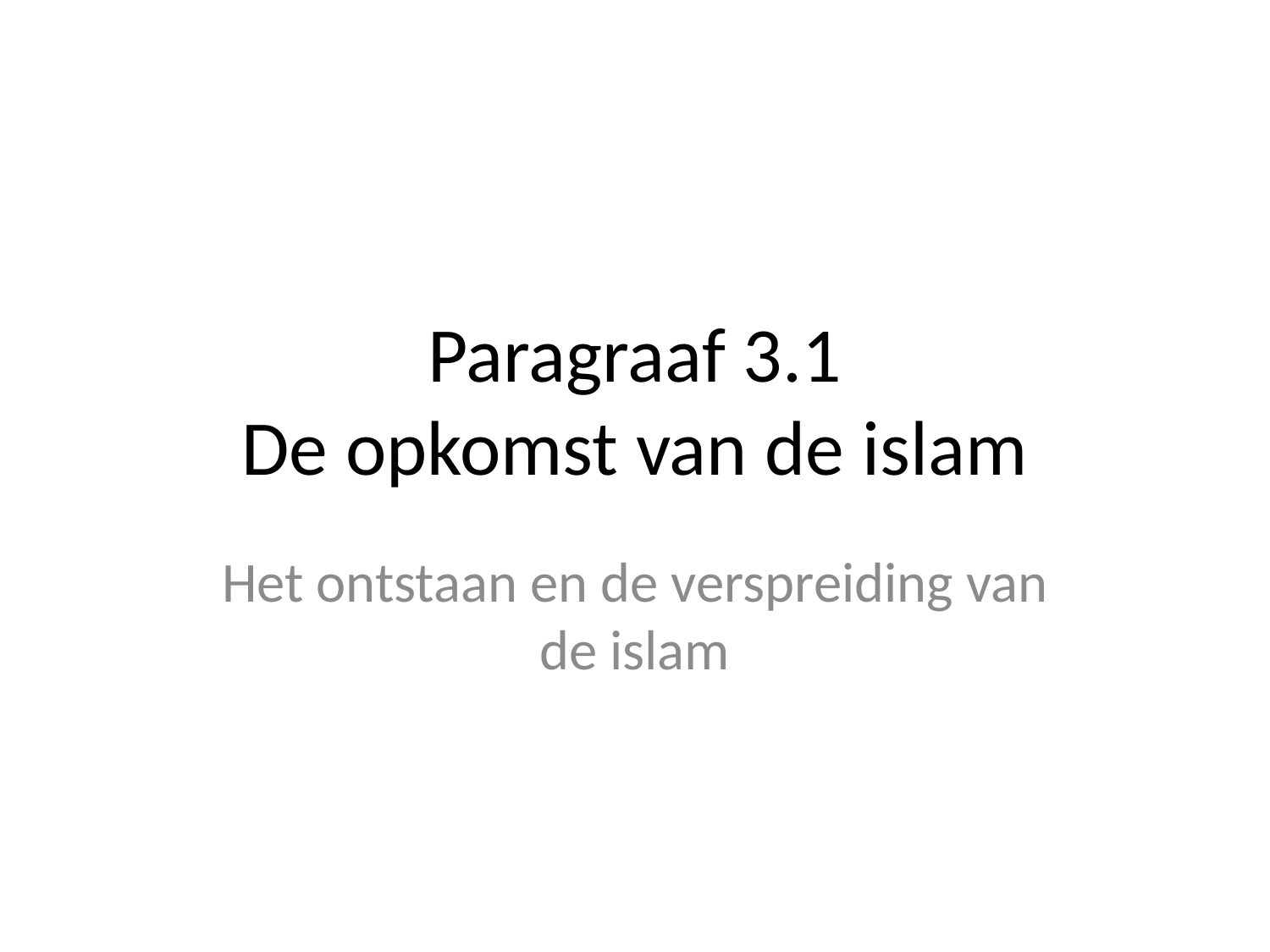

# Paragraaf 3.1 De opkomst van de islam
Het ontstaan en de verspreiding van de islam